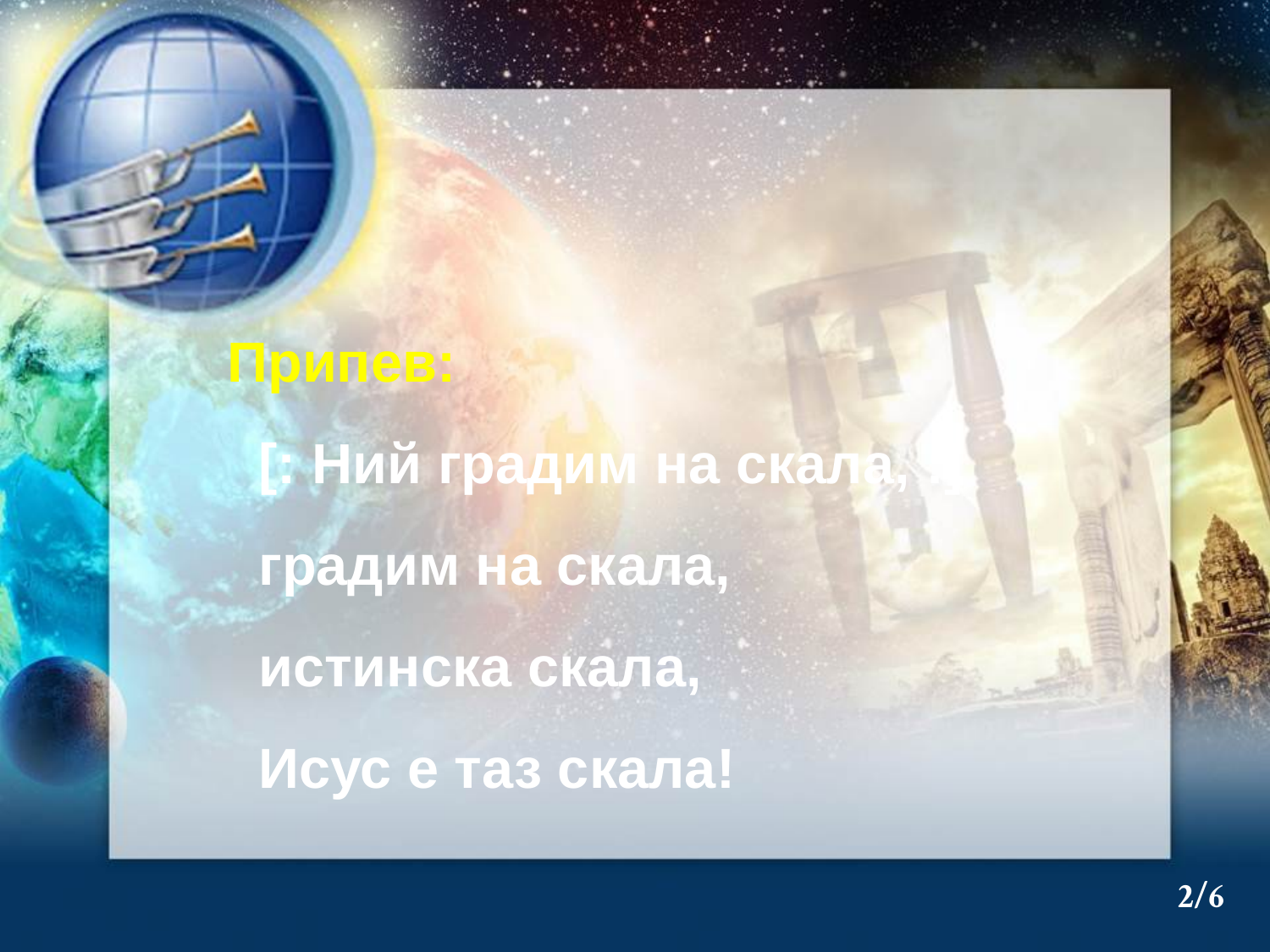

Припев:
  [: Ний градим на скала, :]
  градим на скала,
  истинска скала,
  Исус е таз скала!
2/6